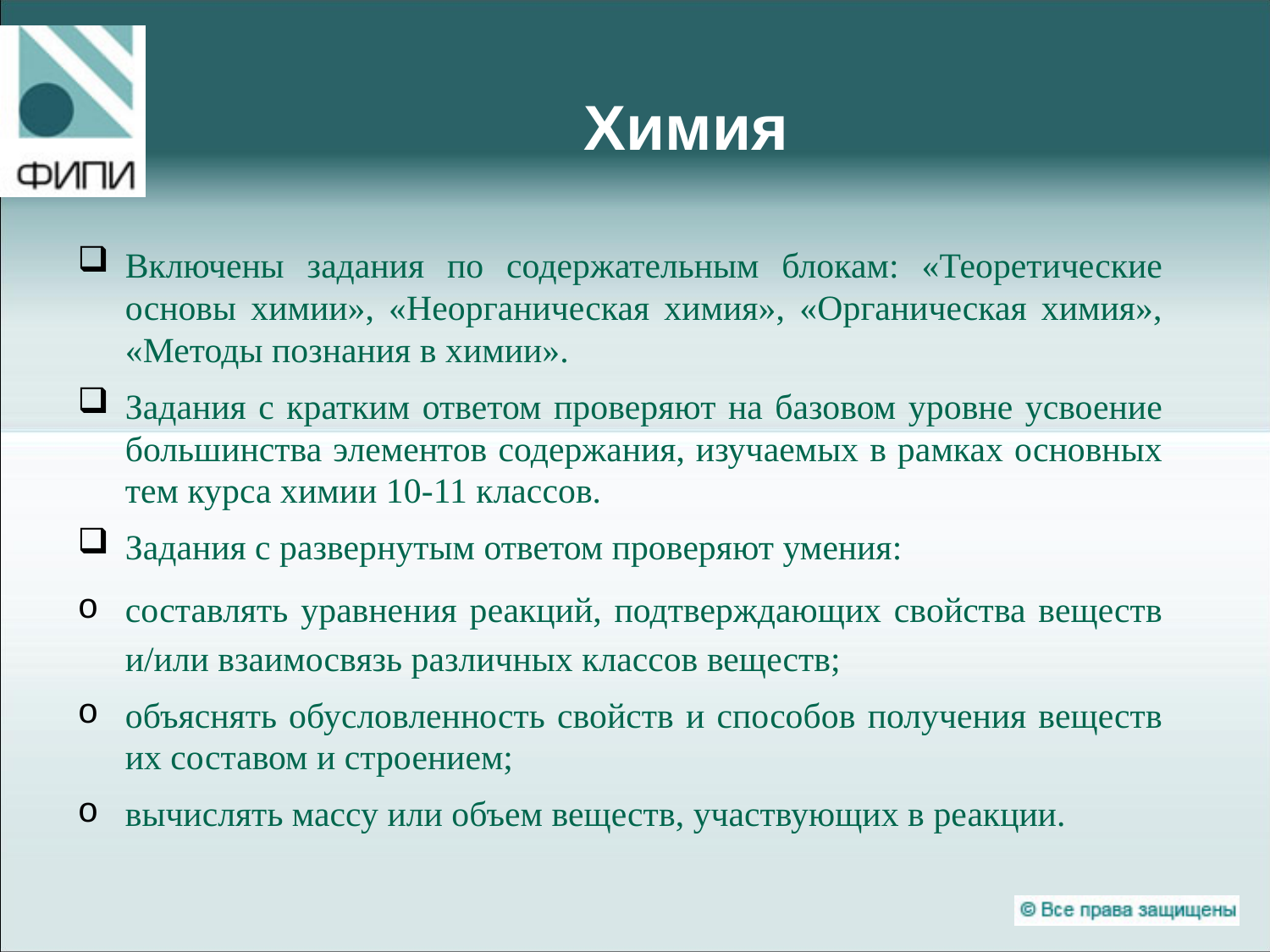

# Химия
Включены задания по содержательным блокам: «Теоретические основы химии», «Неорганическая химия», «Органическая химия», «Методы познания в химии».
Задания с кратким ответом проверяют на базовом уровне усвоение большинства элементов содержания, изучаемых в рамках основных тем курса химии 10-11 классов.
Задания с развернутым ответом проверяют умения:
составлять уравнения реакций, подтверждающих свойства веществ и/или взаимосвязь различных классов веществ;
объяснять обусловленность свойств и способов получения веществ их составом и строением;
вычислять массу или объем веществ, участвующих в реакции.